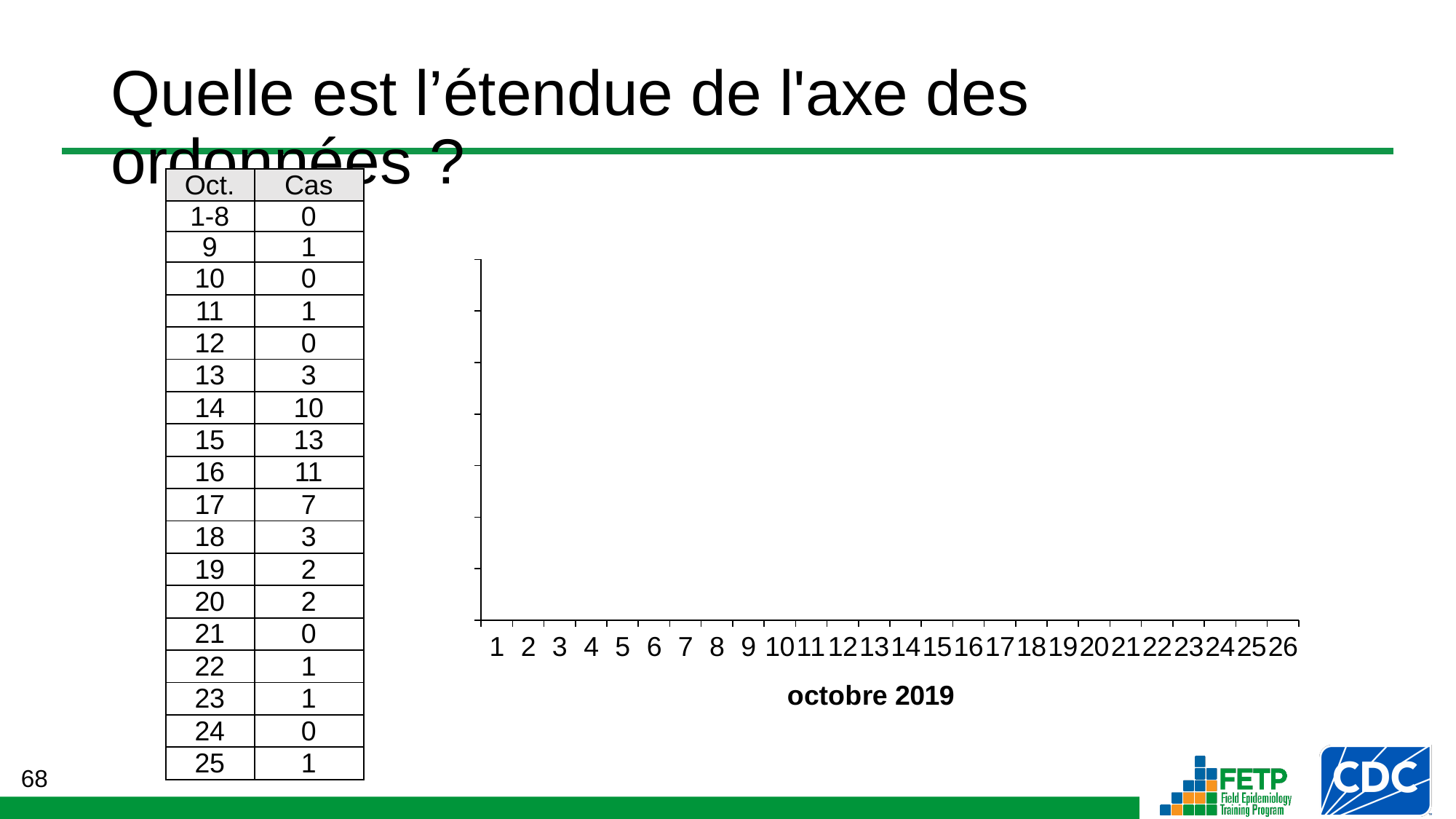

# Quelle est l’étendue de l'axe des ordonnées ?
| Oct. | Cas |
| --- | --- |
| 1-8 | 0 |
| 9 | 1 |
| 10 | 0 |
| 11 | 1 |
| 12 | 0 |
| 13 | 3 |
| 14 | 10 |
| 15 | 13 |
| 16 | 11 |
| 17 | 7 |
| 18 | 3 |
| 19 | 2 |
| 20 | 2 |
| 21 | 0 |
| 22 | 1 |
| 23 | 1 |
| 24 | 0 |
| 25 | 1 |

### Chart

| Category | Cas |
|---|---|
| 1 | 0.0 |
| 2 | 0.0 |
| 3 | 0.0 |
| 4 | 0.0 |
| 5 | 0.0 |
| 6 | 0.0 |
| 7 | 0.0 |
| 8 | 0.0 |
| 9 | 0.0 |
| 10 | 0.0 |
| 11 | 0.0 |
| 12 | 0.0 |
| 13 | 0.0 |
| 14 | 0.0 |
| 15 | 0.0 |
| 16 | 0.0 |
| 17 | 0.0 |
| 18 | 0.0 |
| 19 | 0.0 |
| 20 | 0.0 |
| 21 | 0.0 |
| 22 | 0.0 |
| 23 | 0.0 |
| 24 | 0.0 |
| 25 | 0.0 |
| 26 | 0.0 |